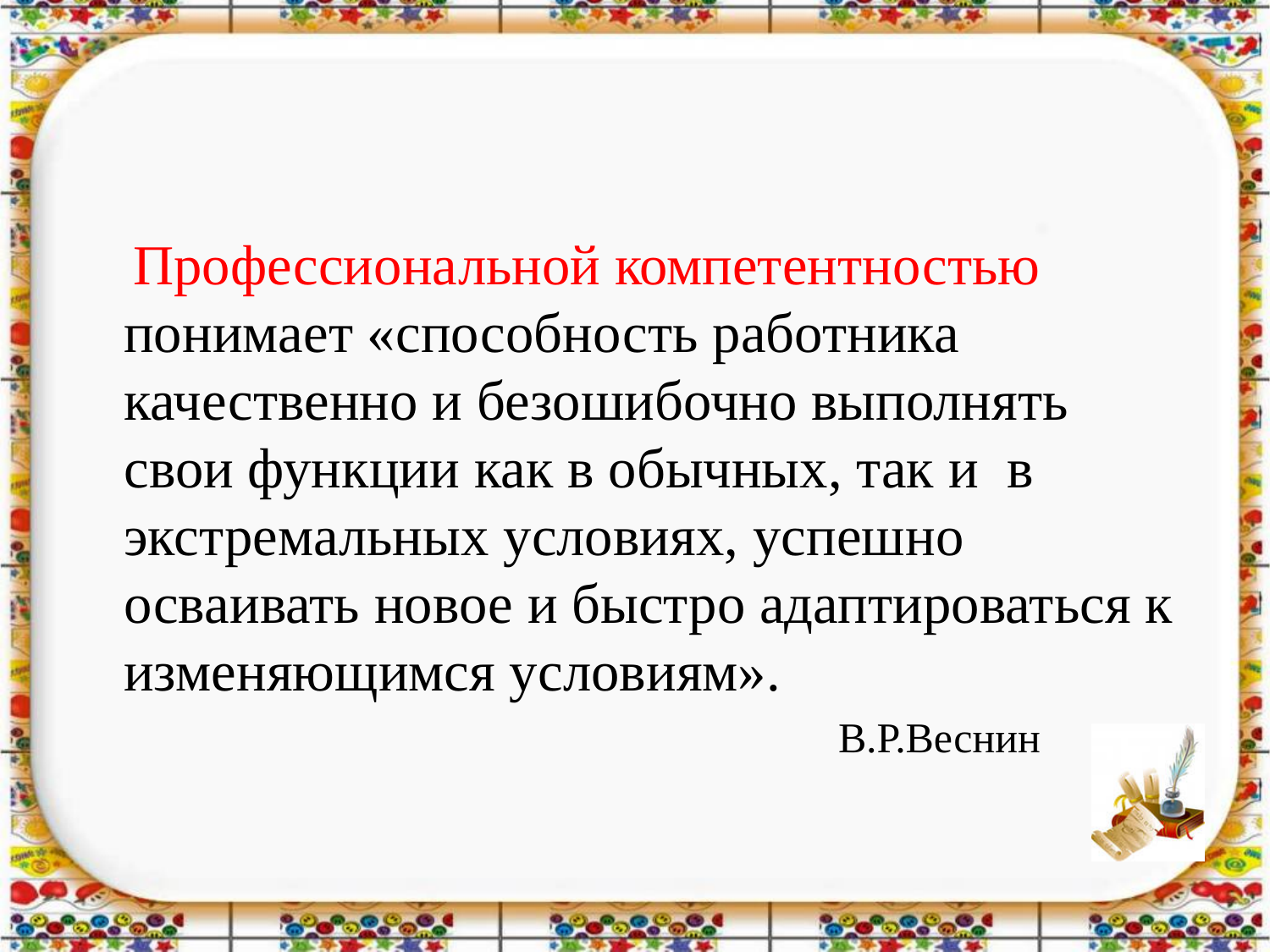

#
    Профессиональной компетентностью понимает «способность работника качественно и безошибочно выполнять свои функции как в обычных, так и  в экстремальных условиях, успешно осваивать новое и быстро адаптироваться к изменяющимся условиям».
                                                                        В.Р.Веснин